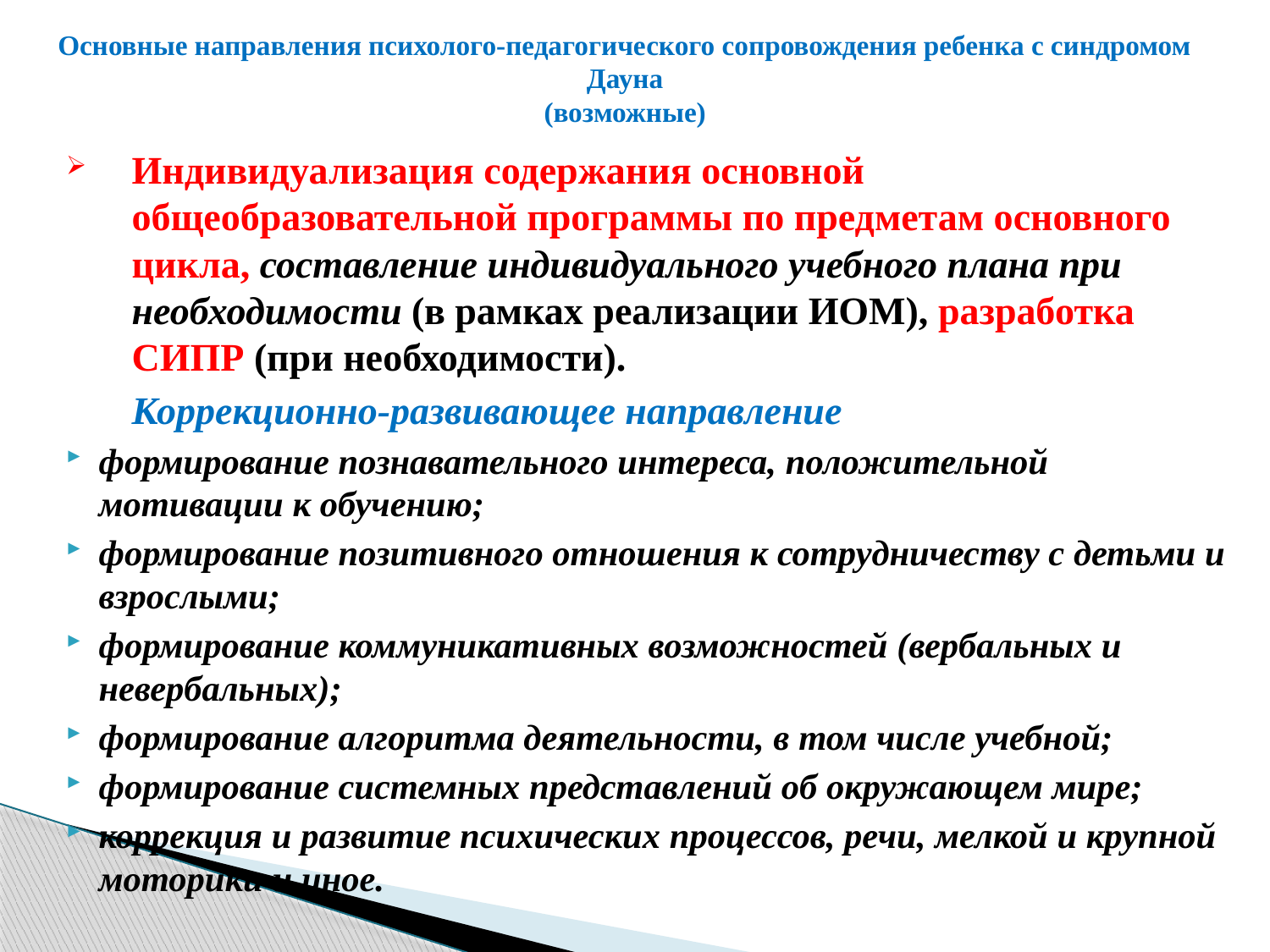

# Основные направления психолого-педагогического сопровождения ребенка с синдромом Дауна (возможные)
Индивидуализация содержания основной общеобразовательной программы по предметам основного цикла, составление индивидуального учебного плана при необходимости (в рамках реализации ИОМ), разработка СИПР (при необходимости).
	Коррекционно-развивающее направление
формирование познавательного интереса, положительной мотивации к обучению;
формирование позитивного отношения к сотрудничеству с детьми и взрослыми;
формирование коммуникативных возможностей (вербальных и невербальных);
формирование алгоритма деятельности, в том числе учебной;
формирование системных представлений об окружающем мире;
коррекция и развитие психических процессов, речи, мелкой и крупной моторики и иное.